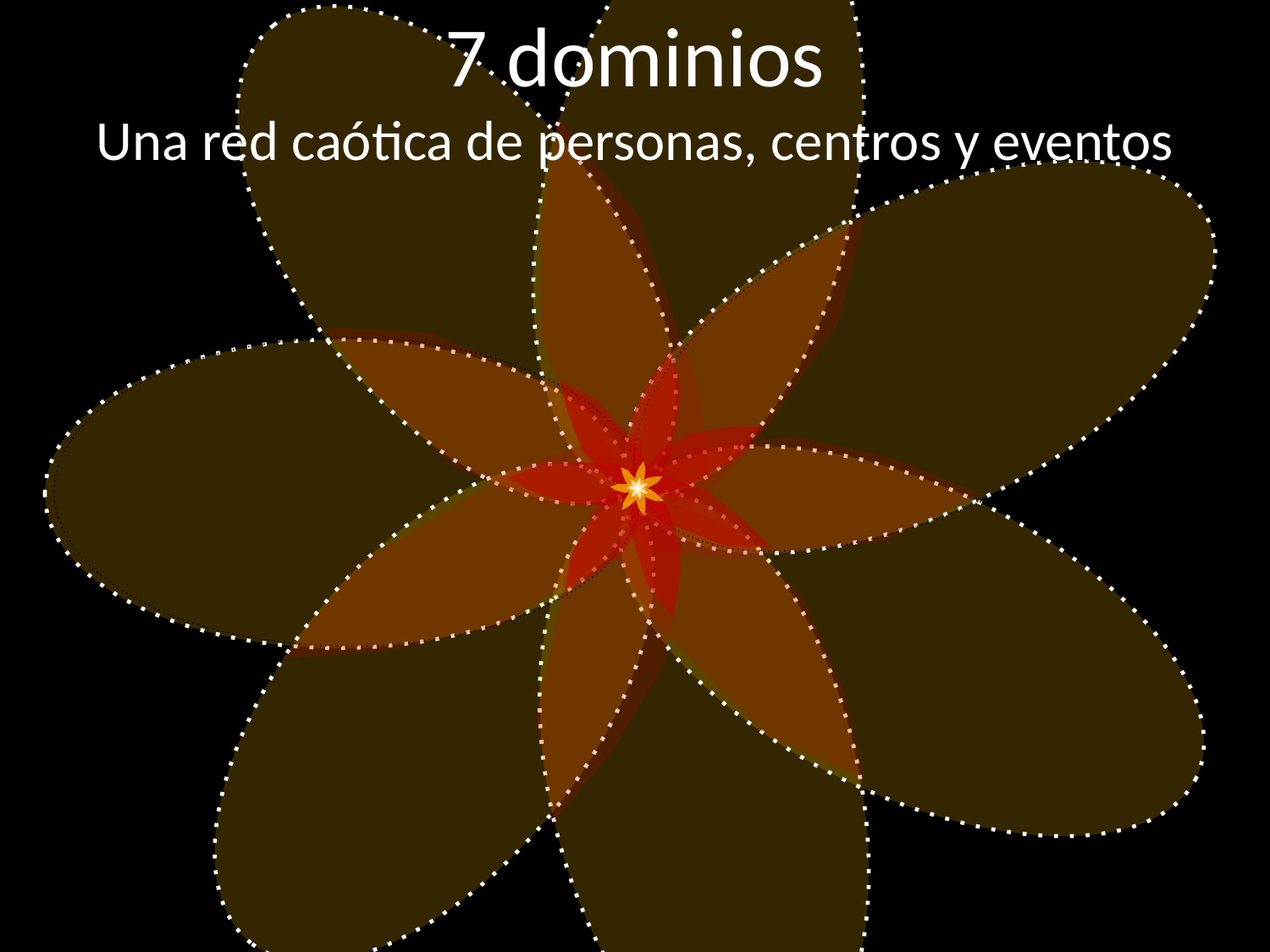

7 dominios
Una red caótica de personas, centros y eventos